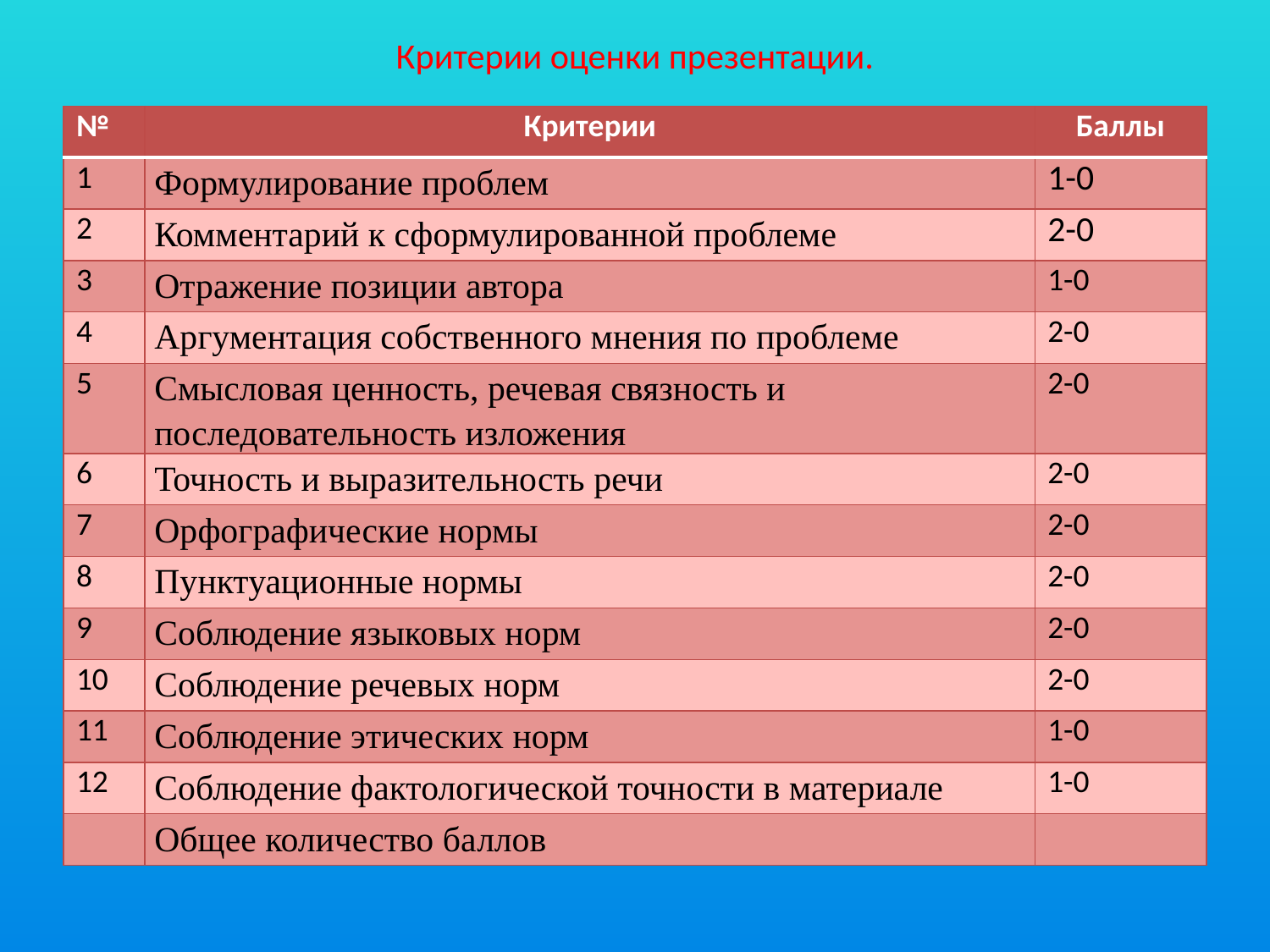

# Критерии оценки презентации.
| № | Критерии | Баллы |
| --- | --- | --- |
| 1 | Формулирование проблем | 1-0 |
| 2 | Комментарий к сформулированной проблеме | 2-0 |
| 3 | Отражение позиции автора | 1-0 |
| 4 | Аргументация собственного мнения по проблеме | 2-0 |
| 5 | Смысловая ценность, речевая связность и последовательность изложения | 2-0 |
| 6 | Точность и выразительность речи | 2-0 |
| 7 | Орфографические нормы | 2-0 |
| 8 | Пунктуационные нормы | 2-0 |
| 9 | Соблюдение языковых норм | 2-0 |
| 10 | Соблюдение речевых норм | 2-0 |
| 11 | Соблюдение этических норм | 1-0 |
| 12 | Соблюдение фактологической точности в материале | 1-0 |
|  | Общее количество баллов |  |